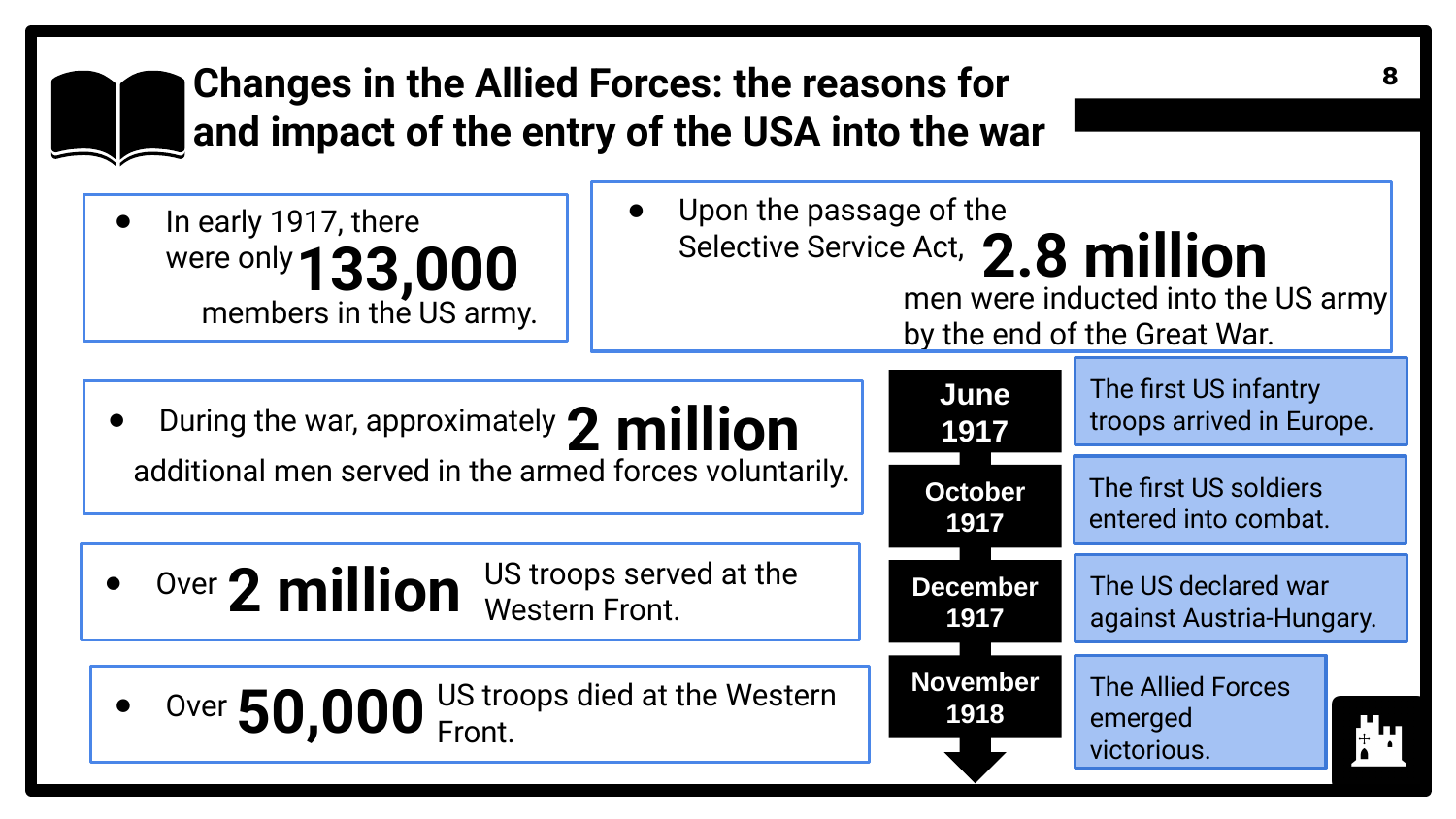

Changes in the Allied Forces: the reasons for and impact of the entry of the USA into the war
8

Upon the passage of the Selective Service Act,

In early 1917, there were only

2.8 million
133,000
men were inducted into the US army by the end of the Great War.
members in the US army.
The first US infantry troops arrived in Europe.
June 1917
2 million

During the war, approximately
additional men served in the armed forces voluntarily.
The first US soldiers entered into combat.
October 1917
2 million
US troops served at the Western Front.

Over

The US declared war against Austria-Hungary.
December 1917
November 1918
The Allied Forces emerged victorious.
50,000
US troops died at the Western Front.

Over